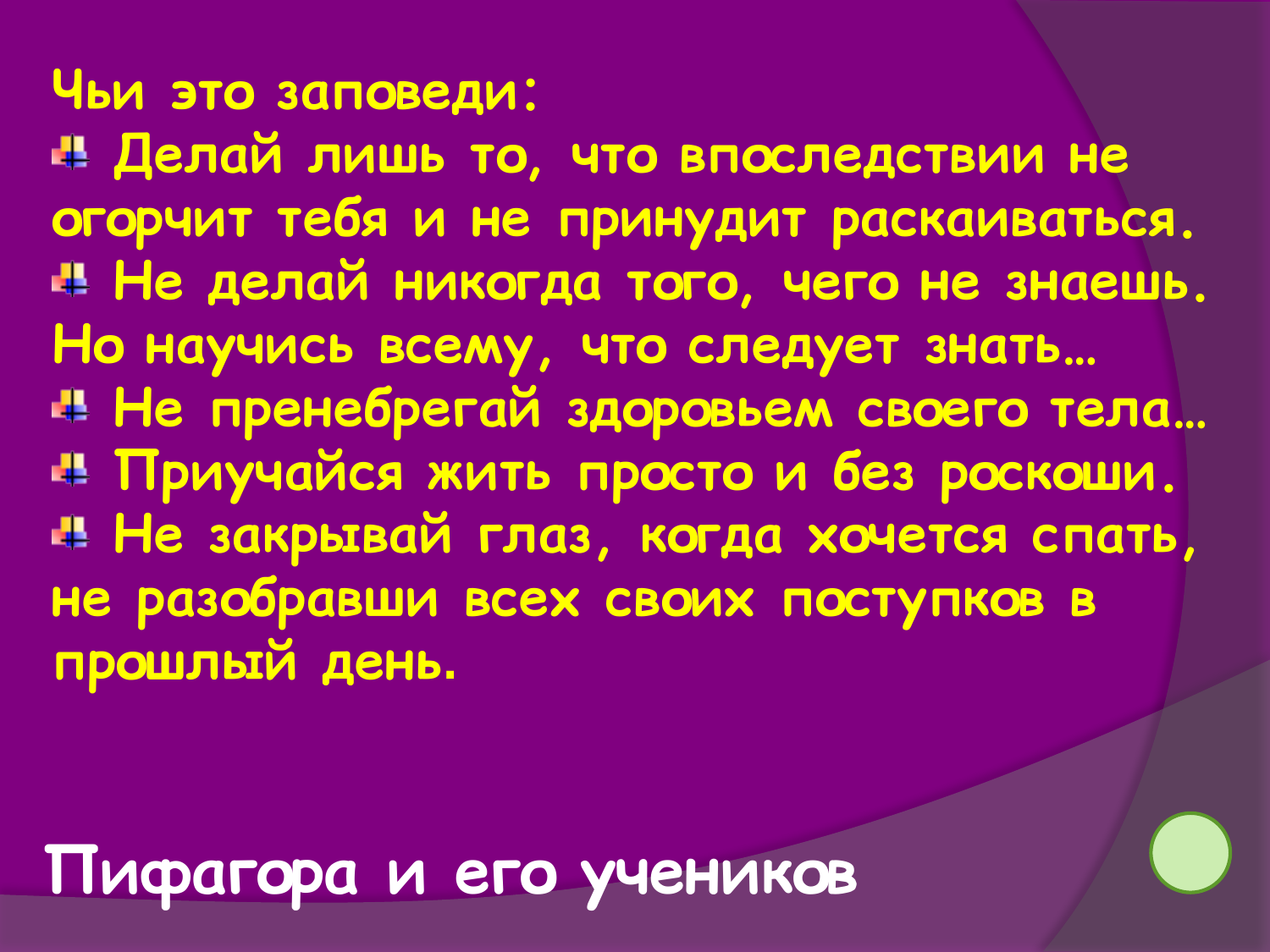

Чьи это заповеди:
 Делай лишь то, что впоследствии не огорчит тебя и не принудит раскаиваться.
 Не делай никогда того, чего не знаешь. Но научись всему, что следует знать…
 Не пренебрегай здоровьем своего тела…
 Приучайся жить просто и без роскоши.
 Не закрывай глаз, когда хочется спать, не разобравши всех своих поступков в прошлый день.

Пифагора и его учеников